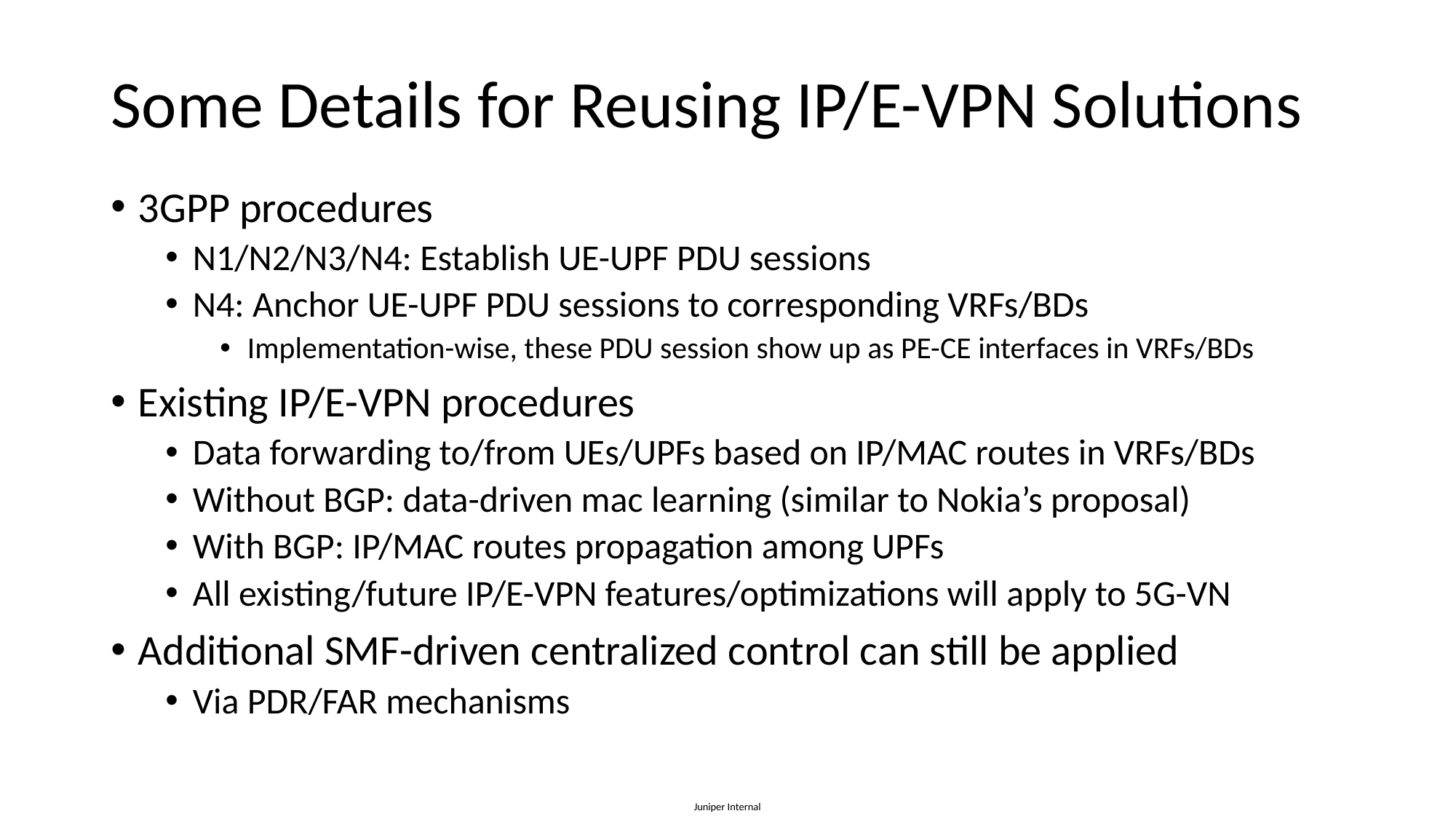

# Some Details for Reusing IP/E-VPN Solutions
3GPP procedures
N1/N2/N3/N4: Establish UE-UPF PDU sessions
N4: Anchor UE-UPF PDU sessions to corresponding VRFs/BDs
Implementation-wise, these PDU session show up as PE-CE interfaces in VRFs/BDs
Existing IP/E-VPN procedures
Data forwarding to/from UEs/UPFs based on IP/MAC routes in VRFs/BDs
Without BGP: data-driven mac learning (similar to Nokia’s proposal)
With BGP: IP/MAC routes propagation among UPFs
All existing/future IP/E-VPN features/optimizations will apply to 5G-VN
Additional SMF-driven centralized control can still be applied
Via PDR/FAR mechanisms